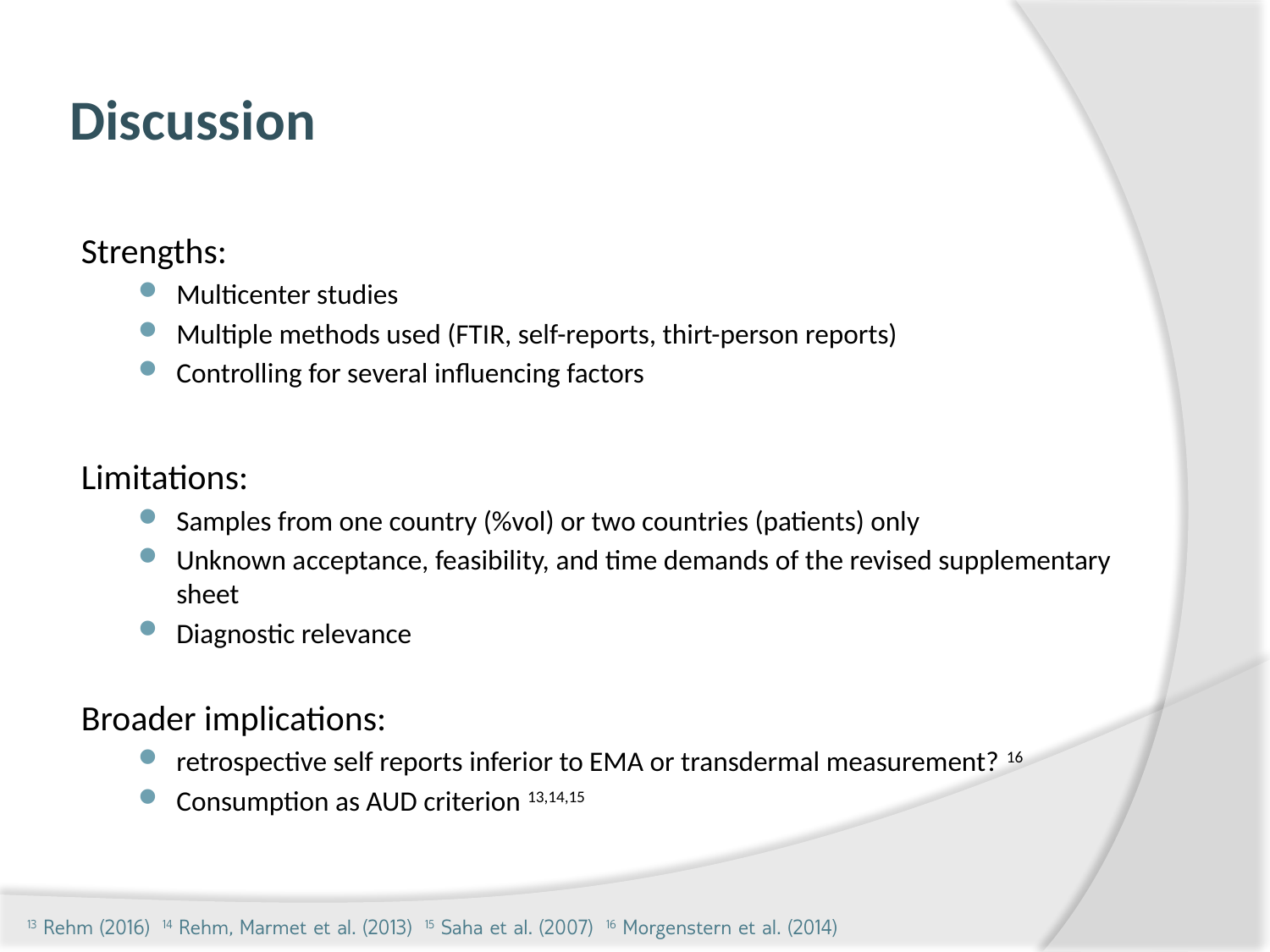

# Discussion
Strengths:
Multicenter studies
Multiple methods used (FTIR, self-reports, thirt-person reports)
Controlling for several influencing factors

Limitations:
Samples from one country (%vol) or two countries (patients) only
Unknown acceptance, feasibility, and time demands of the revised supplementary sheet
Diagnostic relevance

Broader implications:
retrospective self reports inferior to EMA or transdermal measurement? 16
Consumption as AUD criterion 13,14,15

13 Rehm (2016)  14 Rehm, Marmet et al. (2013)  15 Saha et al. (2007)  16 Morgenstern et al. (2014)